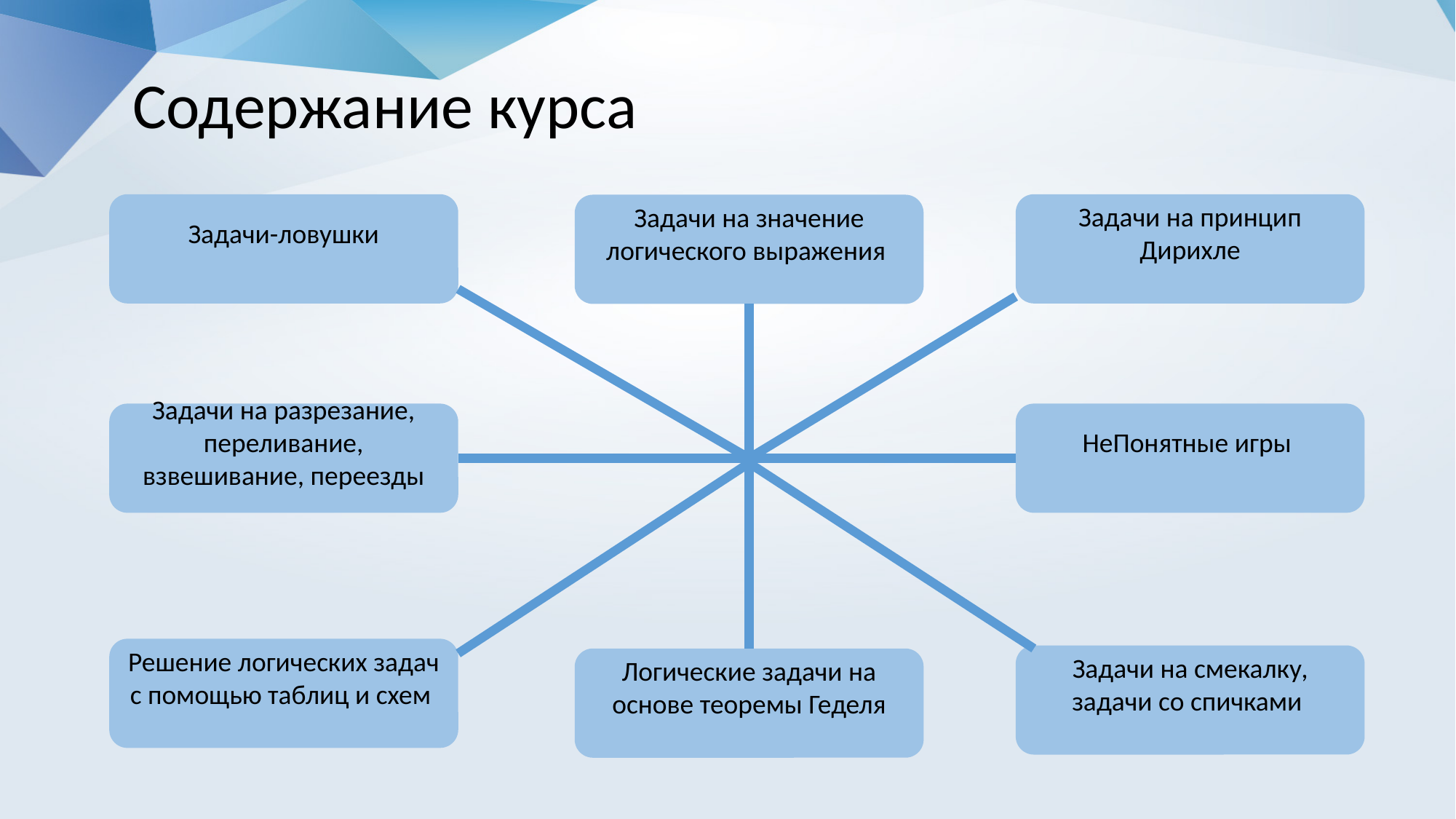

# Содержание курса
Задачи-ловушки

Задачи на принцип Дирихле

Задачи на значение логического выражения

Задачи на разрезание, переливание, взвешивание, переезды

НеПонятные игры

Решение логических задач с помощью таблиц и схем

Задачи на смекалку, задачи со спичками

Логические задачи на основе теоремы Геделя